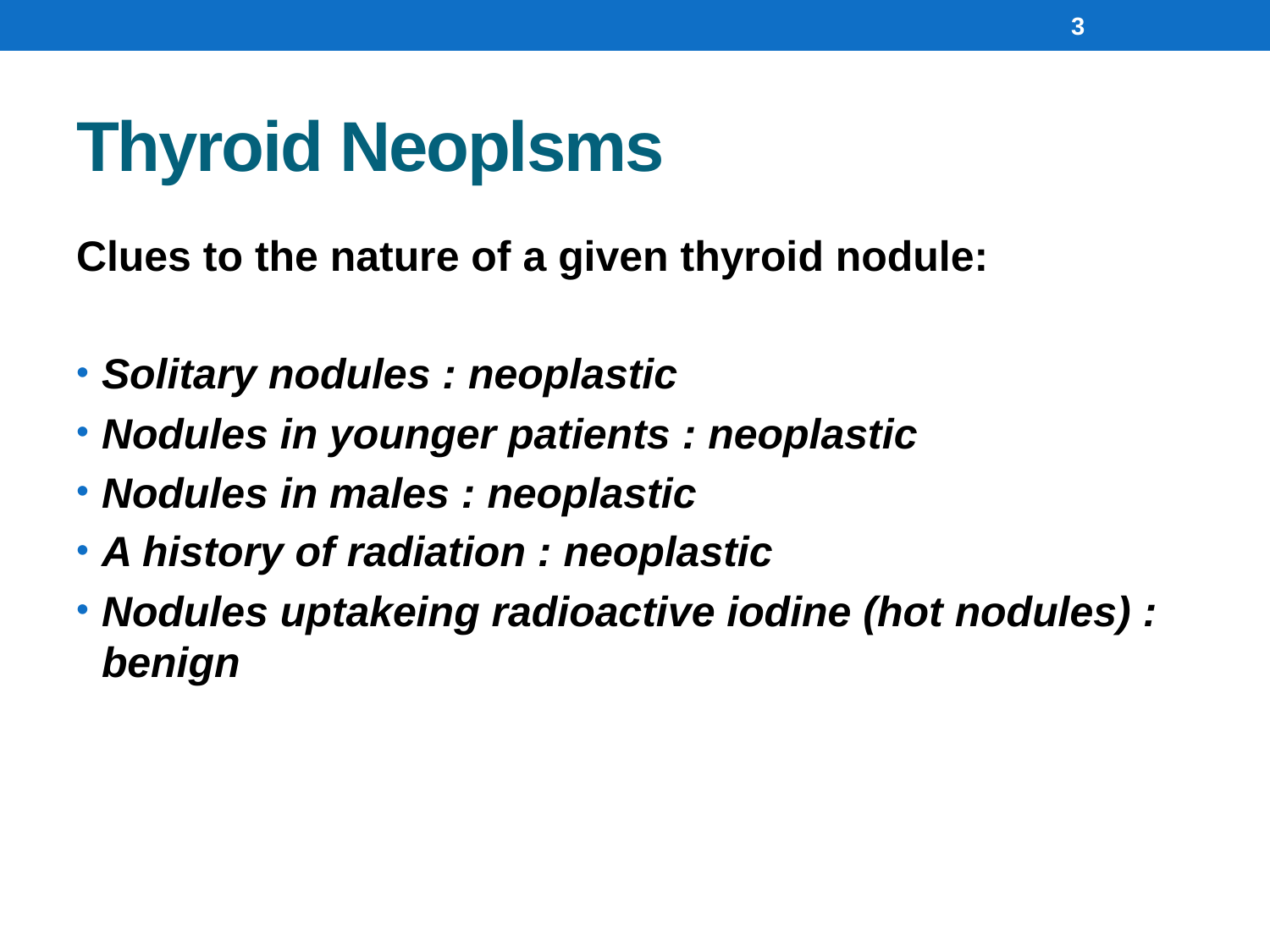

3
# Thyroid Neoplsms
Clues to the nature of a given thyroid nodule:

Solitary nodules : neoplastic
Nodules in younger patients : neoplastic
Nodules in males : neoplastic
A history of radiation : neoplastic
Nodules uptakeing radioactive iodine (hot nodules) : benign